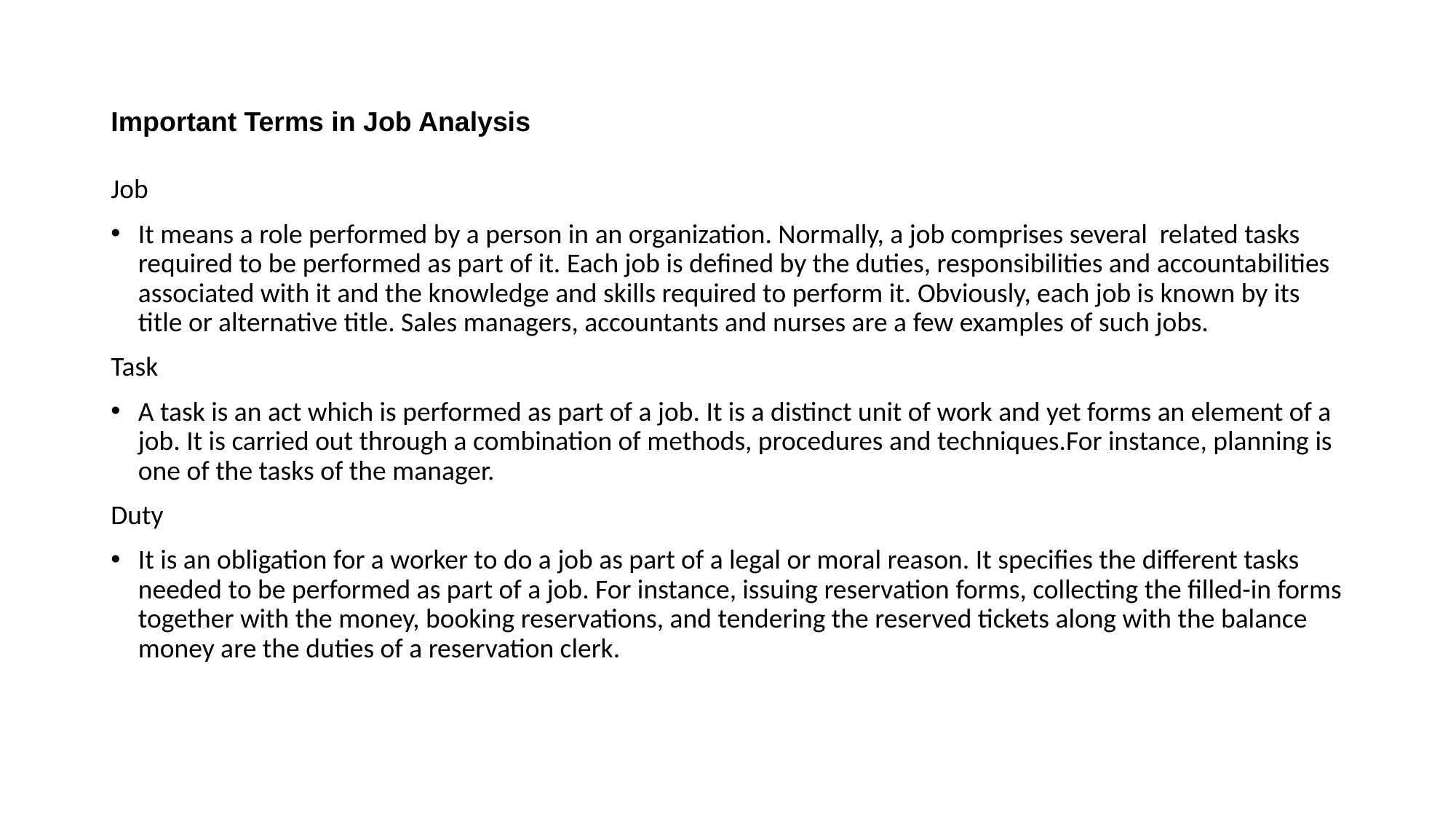

# Important Terms in Job Analysis
Job
It means a role performed by a person in an organization. Normally, a job comprises several  related tasks required to be performed as part of it. Each job is defined by the duties, responsibilities and accountabilities associated with it and the knowledge and skills required to perform it. Obviously, each job is known by its title or alternative title. Sales managers, accountants and nurses are a few examples of such jobs.
Task
A task is an act which is performed as part of a job. It is a distinct unit of work and yet forms an element of a job. It is carried out through a combination of methods, procedures and techniques.For instance, planning is one of the tasks of the manager.
Duty
It is an obligation for a worker to do a job as part of a legal or moral reason. It specifies the different tasks needed to be performed as part of a job. For instance, issuing reservation forms, collecting the filled-in forms together with the money, booking reservations, and tendering the reserved tickets along with the balance money are the duties of a reservation clerk.